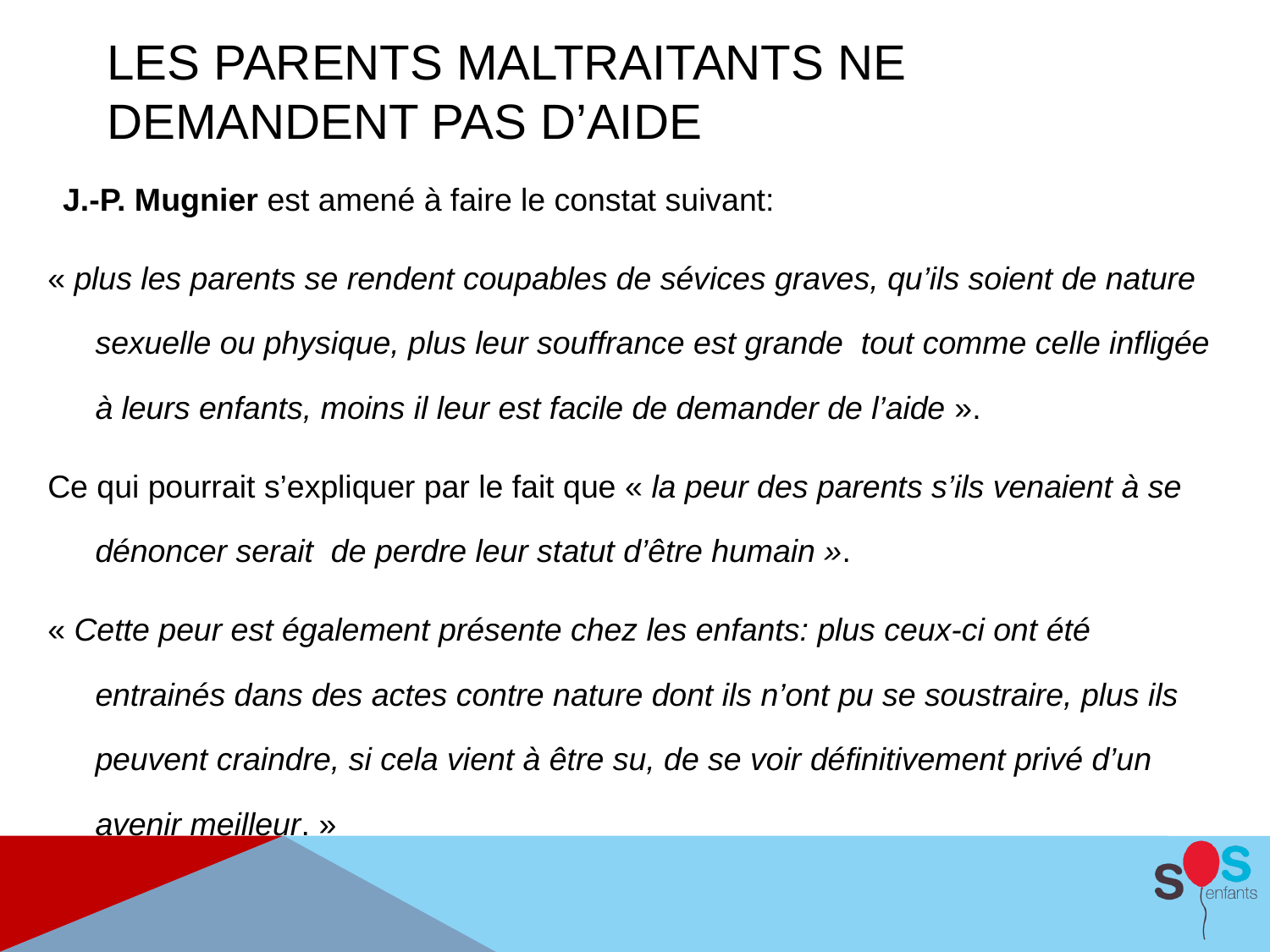

# Les parents maltraitants ne demandent pas d’aide
J.-P. Mugnier est amené à faire le constat suivant:
« plus les parents se rendent coupables de sévices graves, qu’ils soient de nature sexuelle ou physique, plus leur souffrance est grande  tout comme celle infligée à leurs enfants, moins il leur est facile de demander de l’aide ».
Ce qui pourrait s’expliquer par le fait que « la peur des parents s’ils venaient à se dénoncer serait  de perdre leur statut d’être humain ».
« Cette peur est également présente chez les enfants: plus ceux-ci ont été entrainés dans des actes contre nature dont ils n’ont pu se soustraire, plus ils peuvent craindre, si cela vient à être su, de se voir définitivement privé d’un avenir meilleur. »